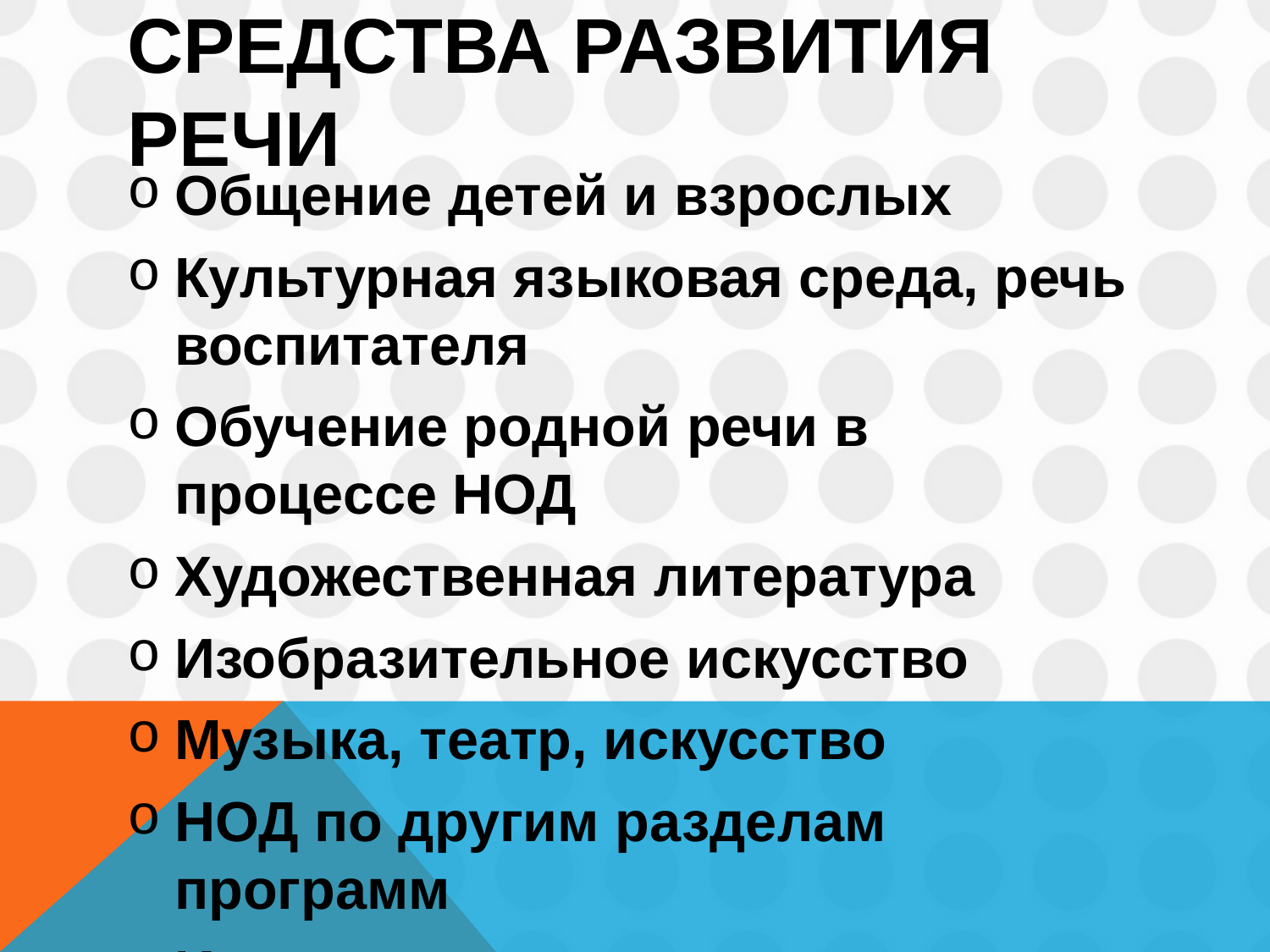

# Средства развития речи
Общение детей и взрослых
Культурная языковая среда, речь воспитателя
Обучение родной речи в процессе НОД
Художественная литература
Изобразительное искусство
Музыка, театр, искусство
НОД по другим разделам программ
Игра